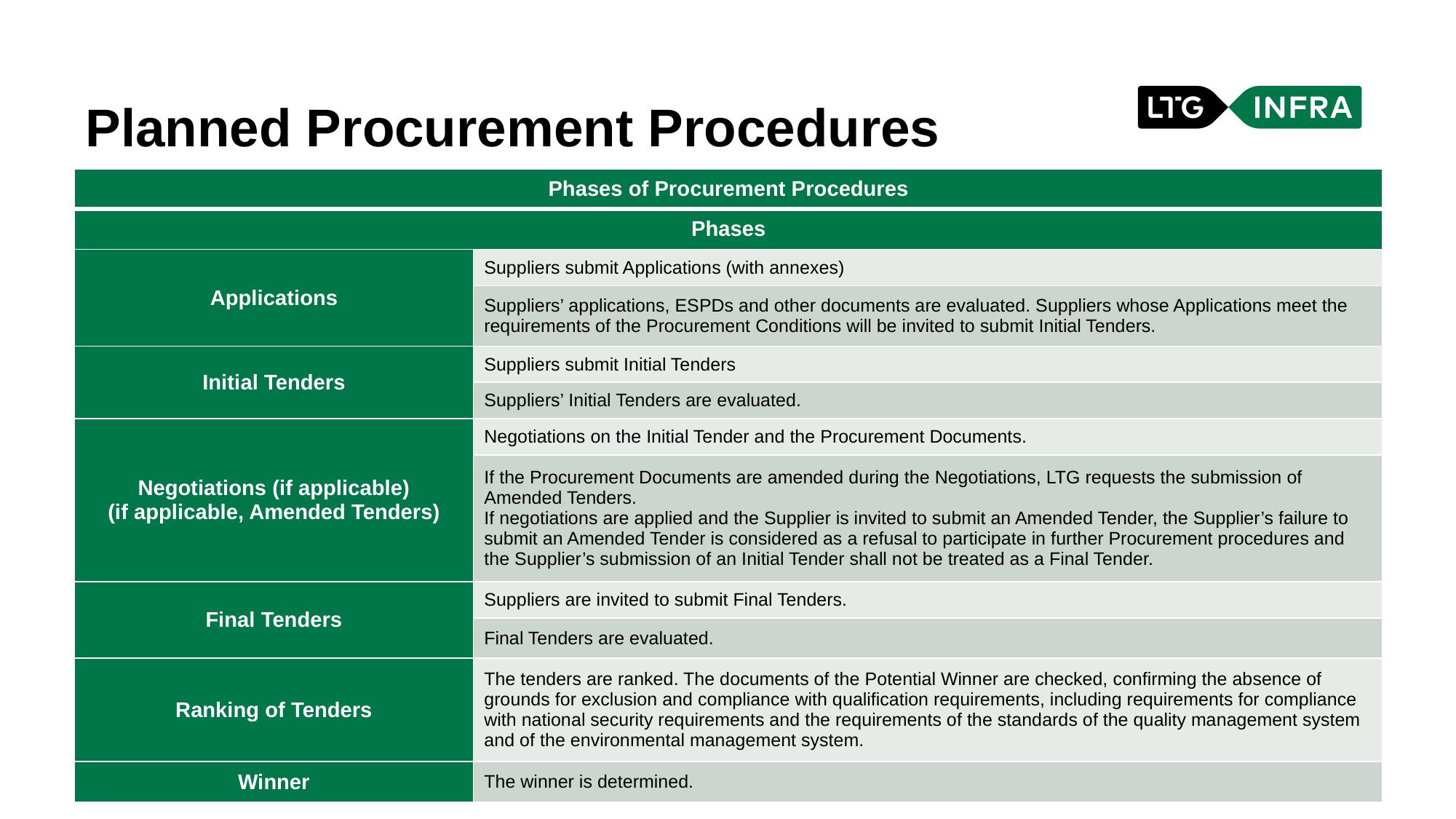

Planned Procurement Procedures
| Phases of Procurement Procedures |  |
| --- | --- |
| Phases |  |
| Applications | Suppliers submit Applications (with annexes) |
|  | Suppliers’ applications, ESPDs and other documents are evaluated. Suppliers whose Applications meet the requirements of the Procurement Conditions will be invited to submit Initial Tenders. |
| Initial Tenders | Suppliers submit Initial Tenders |
|  | Suppliers’ Initial Tenders are evaluated. |
| Negotiations (if applicable) (if applicable, Amended Tenders) | Negotiations on the Initial Tender and the Procurement Documents. |
|  | If the Procurement Documents are amended during the Negotiations, LTG requests the submission of Amended Tenders. If negotiations are applied and the Supplier is invited to submit an Amended Tender, the Supplier’s failure to submit an Amended Tender is considered as a refusal to participate in further Procurement procedures and the Supplier’s submission of an Initial Tender shall not be treated as a Final Tender. |
| Final Tenders | Suppliers are invited to submit Final Tenders. |
|  | Final Tenders are evaluated. |
| Ranking of Tenders | The tenders are ranked. The documents of the Potential Winner are checked, confirming the absence of grounds for exclusion and compliance with qualification requirements, including requirements for compliance with national security requirements and the requirements of the standards of the quality management system and of the environmental management system. |
| Winner | The winner is determined. |